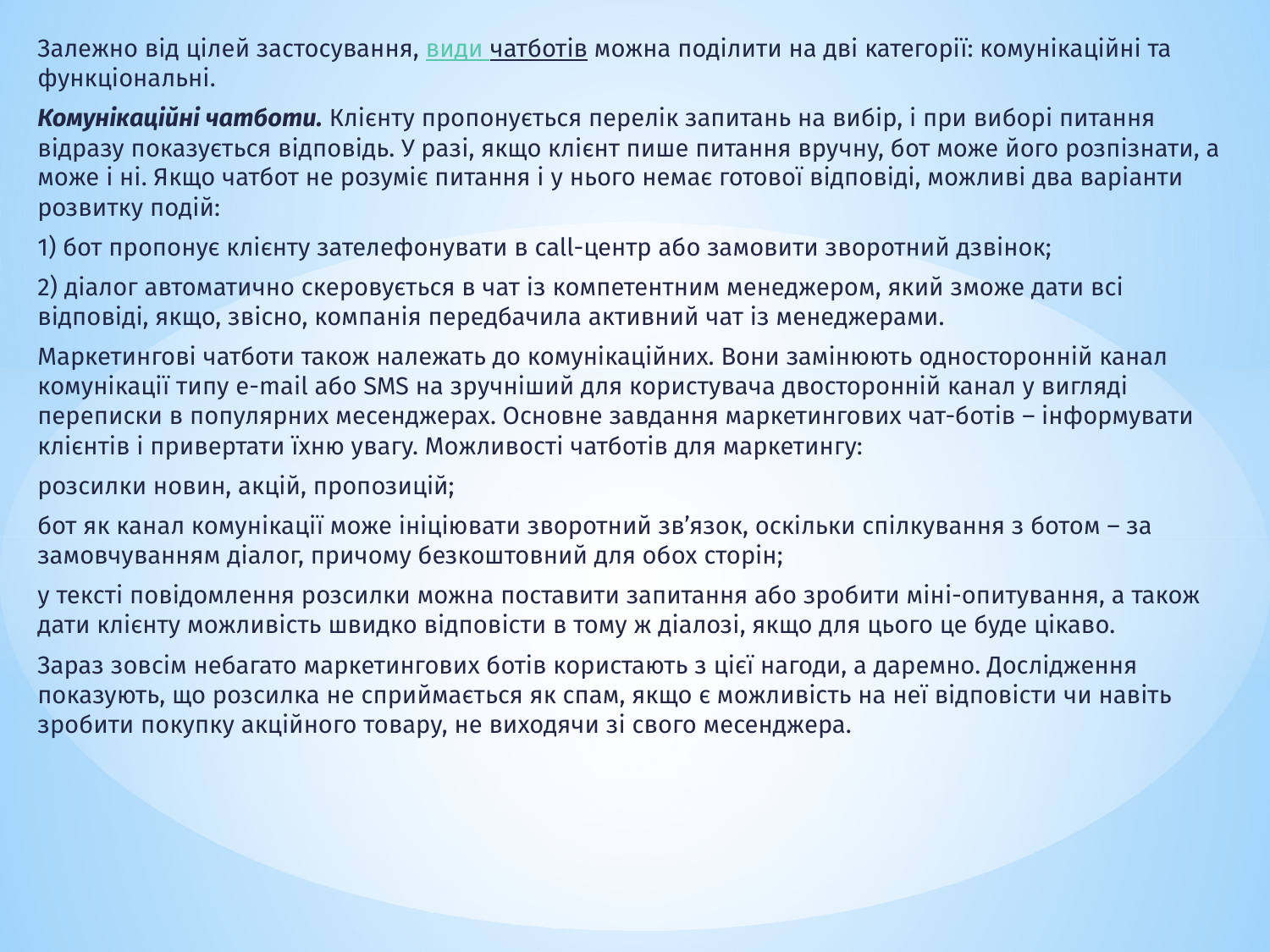

Залежно від цілей застосування, види чатботів можна поділити на дві категорії: комунікаційні та функціональні.
Комунікаційні чатботи. Клієнту пропонується перелік запитань на вибір, і при виборі питання відразу показується відповідь. У разі, якщо клієнт пише питання вручну, бот може його розпізнати, а може і ні. Якщо чатбот не розуміє питання і у нього немає готової відповіді, можливі два варіанти розвитку подій:
1) бот пропонує клієнту зателефонувати в call-центр або замовити зворотний дзвінок;
2) діалог автоматично скеровується в чат із компетентним менеджером, який зможе дати всі відповіді, якщо, звісно, компанія передбачила активний чат із менеджерами.
Маркетингові чатботи також належать до комунікаційних. Вони замінюють односторонній канал комунікації типу e-mail або SMS на зручніший для користувача двосторонній канал у вигляді переписки в популярних месенджерах. Основне завдання маркетингових чат-ботів – інформувати клієнтів і привертати їхню увагу. Можливості чатботів для маркетингу:
розсилки новин, акцій, пропозицій;
бот як канал комунікації може ініціювати зворотний зв’язок, оскільки спілкування з ботом – за замовчуванням діалог, причому безкоштовний для обох сторін;
у тексті повідомлення розсилки можна поставити запитання або зробити міні-опитування, а також дати клієнту можливість швидко відповісти в тому ж діалозі, якщо для цього це буде цікаво.
Зараз зовсім небагато маркетингових ботів користають з цієї нагоди, а даремно. Дослідження показують, що розсилка не сприймається як спам, якщо є можливість на неї відповісти чи навіть зробити покупку акційного товару, не виходячи зі свого месенджера.